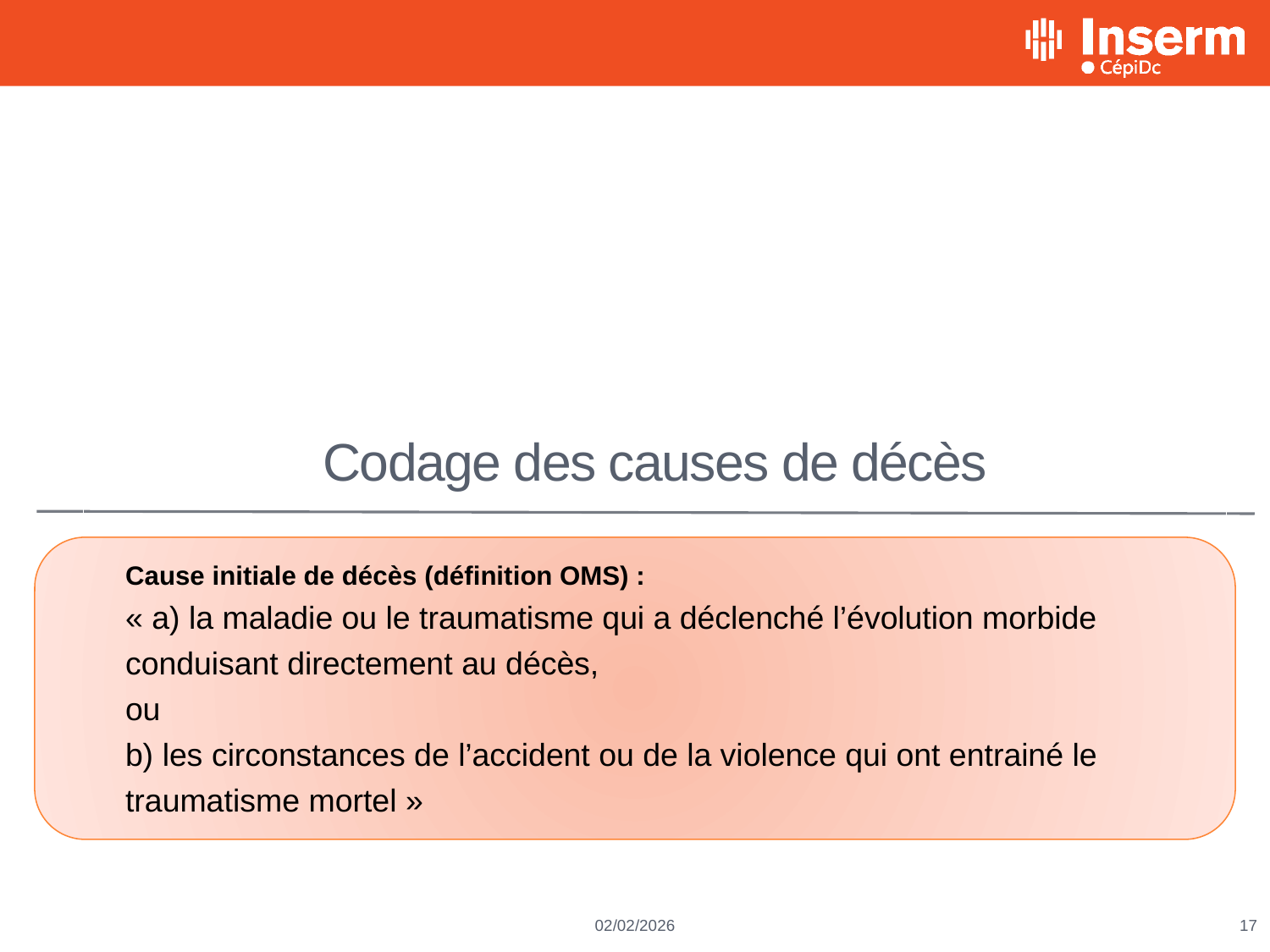

# Codage des causes de décès
Cause initiale de décès (définition OMS) :
« a) la maladie ou le traumatisme qui a déclenché l’évolution morbide conduisant directement au décès,
ou
b) les circonstances de l’accident ou de la violence qui ont entrainé le traumatisme mortel »